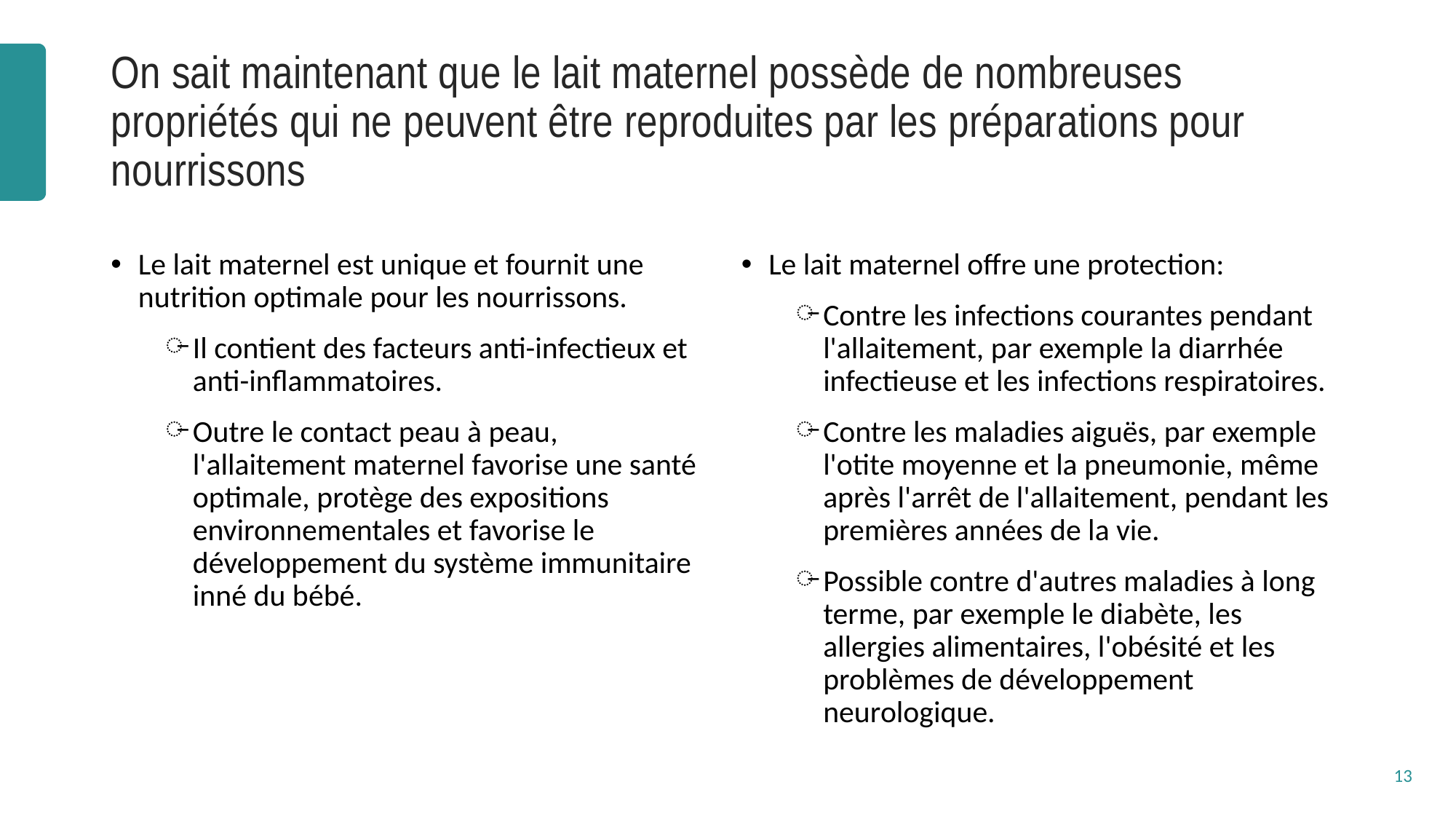

# On sait maintenant que le lait maternel possède de nombreuses propriétés qui ne peuvent être reproduites par les préparations pour nourrissons
Le lait maternel est unique et fournit une nutrition optimale pour les nourrissons.
Il contient des facteurs anti-infectieux et anti-inflammatoires.
Outre le contact peau à peau, l'allaitement maternel favorise une santé optimale, protège des expositions environnementales et favorise le développement du système immunitaire inné du bébé.

Le lait maternel offre une protection:
Contre les infections courantes pendant l'allaitement, par exemple la diarrhée infectieuse et les infections respiratoires.
Contre les maladies aiguës, par exemple l'otite moyenne et la pneumonie, même après l'arrêt de l'allaitement, pendant les premières années de la vie.
Possible contre d'autres maladies à long terme, par exemple le diabète, les allergies alimentaires, l'obésité et les problèmes de développement neurologique.